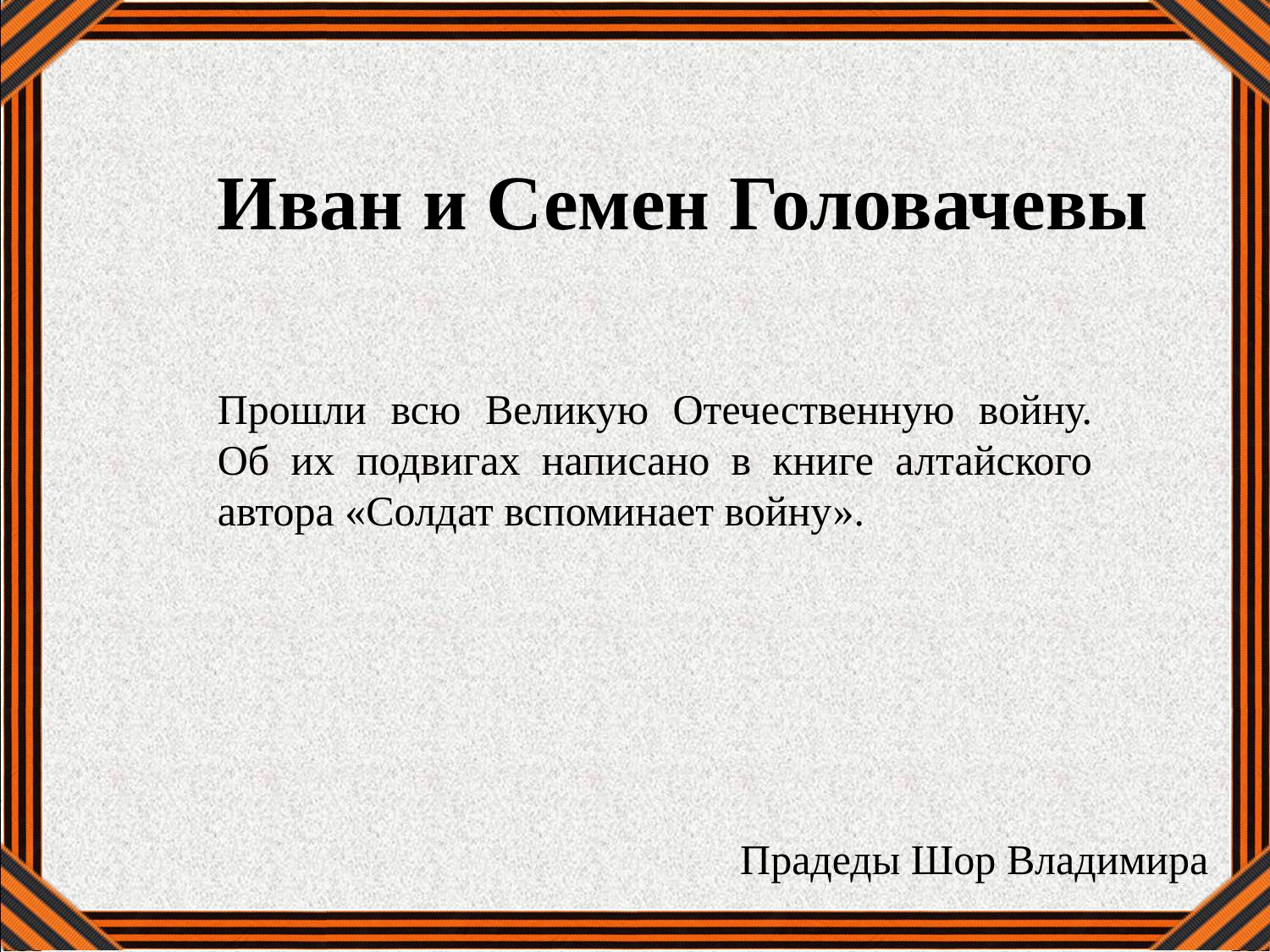

Иван и Семен Головачевы
Прошли всю Великую Отечественную войну. Об их подвигах написано в книге алтайского автора «Солдат вспоминает войну».
Прадеды Шор Владимира